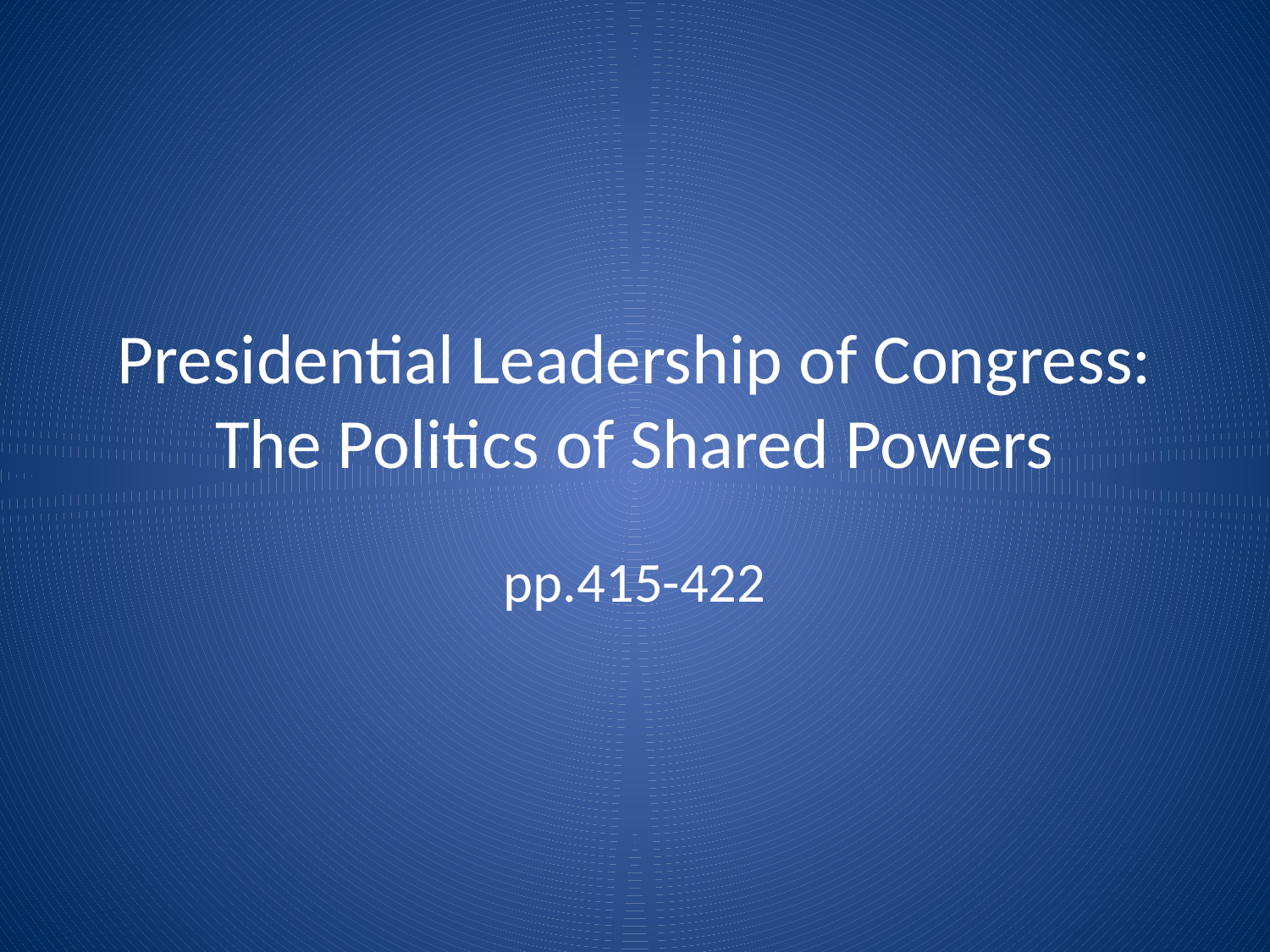

# Presidential Leadership of Congress: The Politics of Shared Powers
pp.415-422